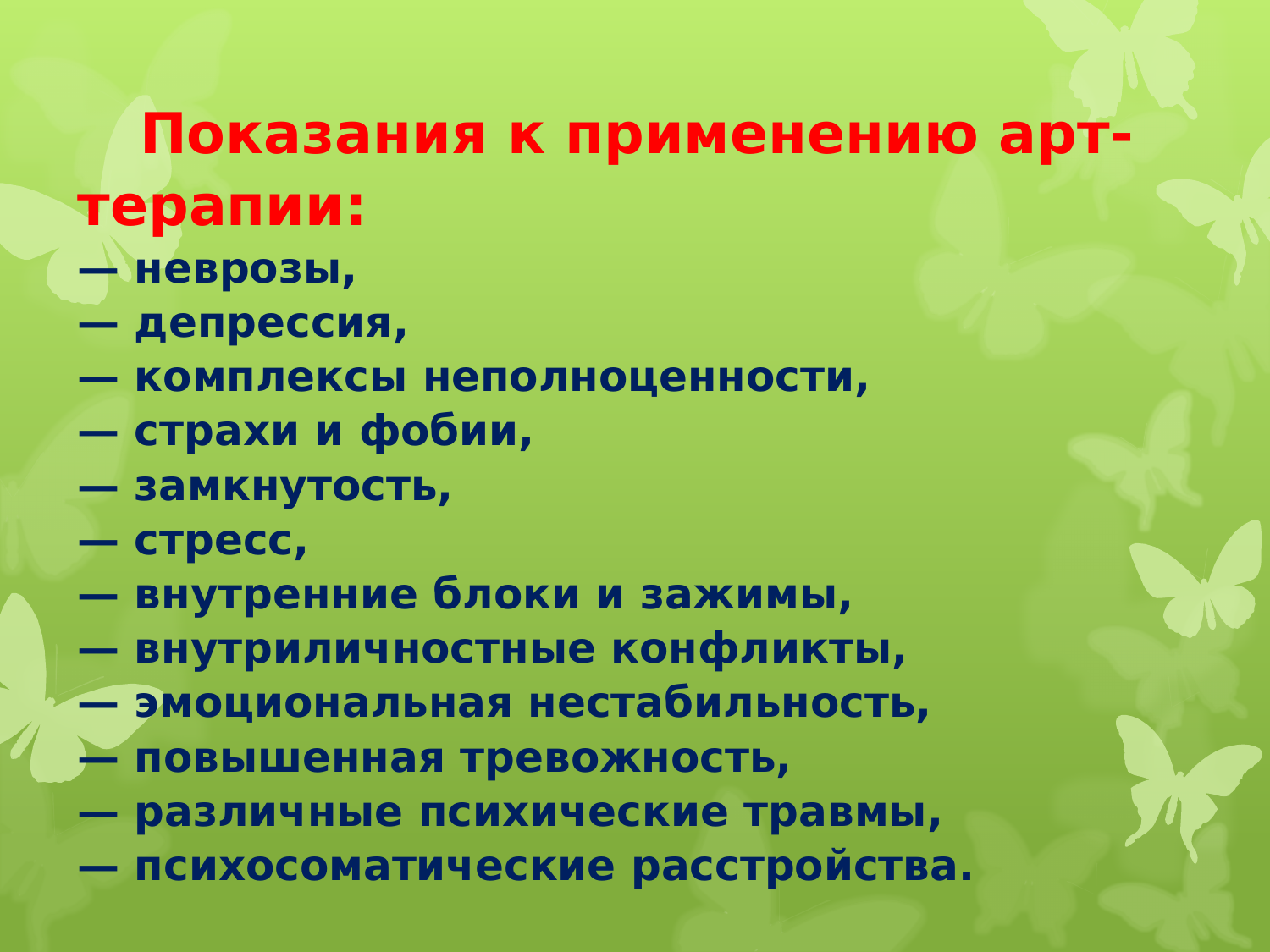

Показания к применению арт-терапии:
— неврозы,
— депрессия,
— комплексы неполноценности,
— страхи и фобии,
— замкнутость,
— стресс,
— внутренние блоки и зажимы,
— внутриличностные конфликты,
— эмоциональная нестабильность,
— повышенная тревожность,
— различные психические травмы,
— психосоматические расстройства.